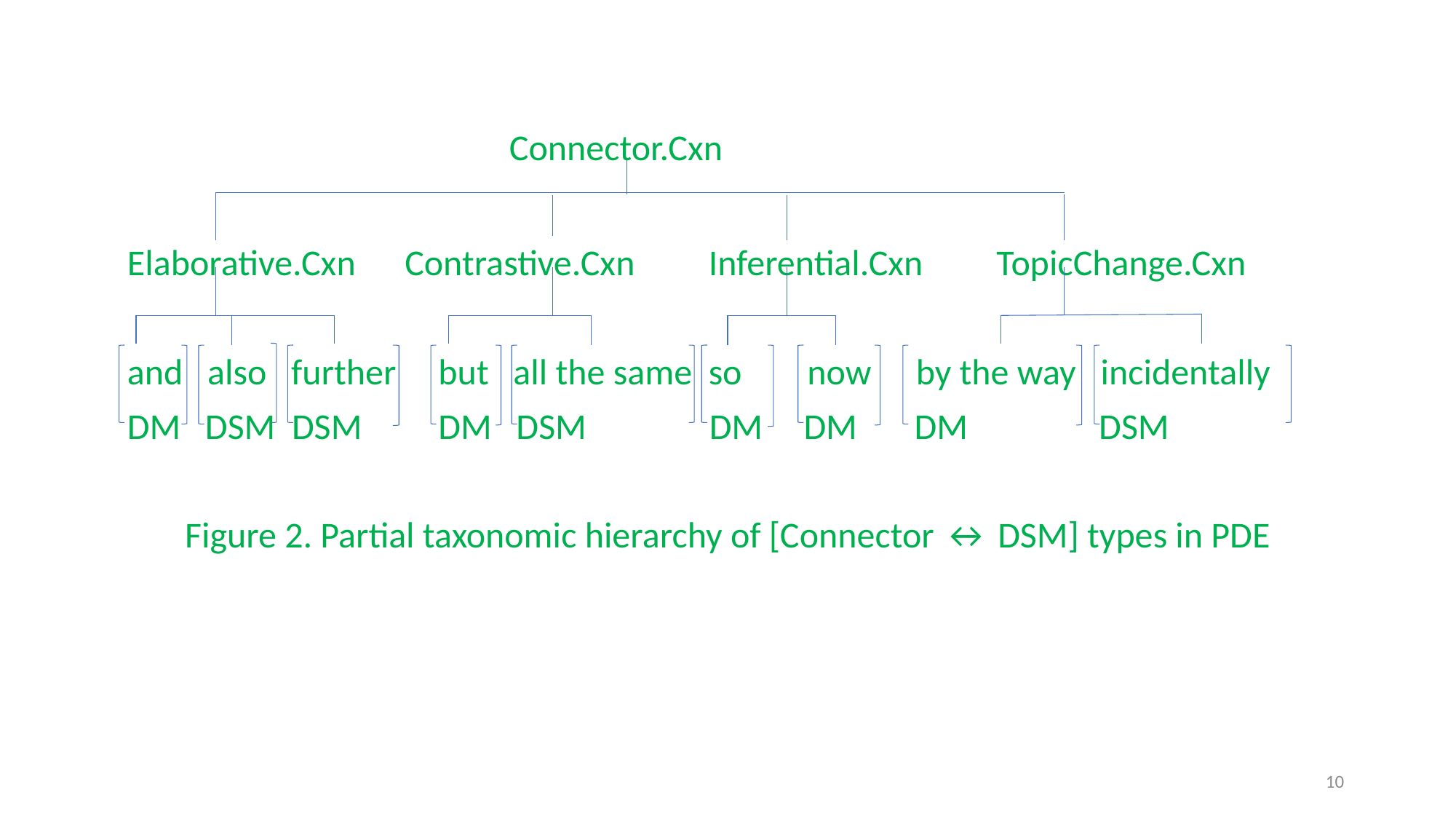

Connector.Cxn

  Elaborative.Cxn      Contrastive.Cxn         Inferential.Cxn         TopicChange.Cxn

  and   also   further	but   all the same  so        now	     by the way   incidentally
  DM   DSM  DSM	DM   DSM               DM     DM       DM                DSM

Figure 2. Partial taxonomic hierarchy of [Connector ↔ DSM] types in PDE

10